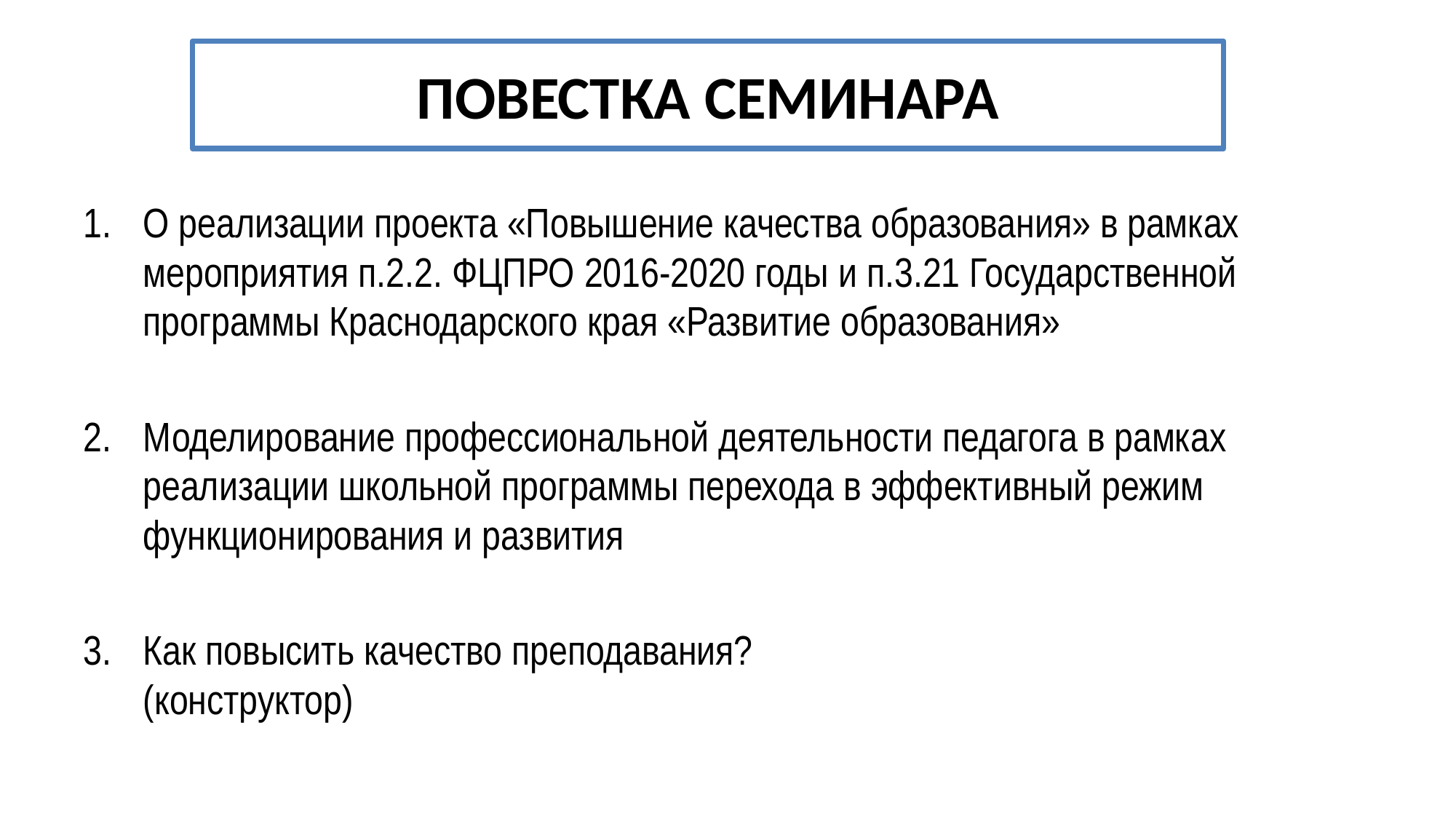

ПОВЕСТКА СЕМИНАРА
О реализации проекта «Повышение качества образования» в рамках мероприятия п.2.2. ФЦПРО 2016-2020 годы и п.3.21 Государственной программы Краснодарского края «Развитие образования»

Моделирование профессиональной деятельности педагога в рамках реализации школьной программы перехода в эффективный режим функционирования и развития

Как повысить качество преподавания?
(конструктор)